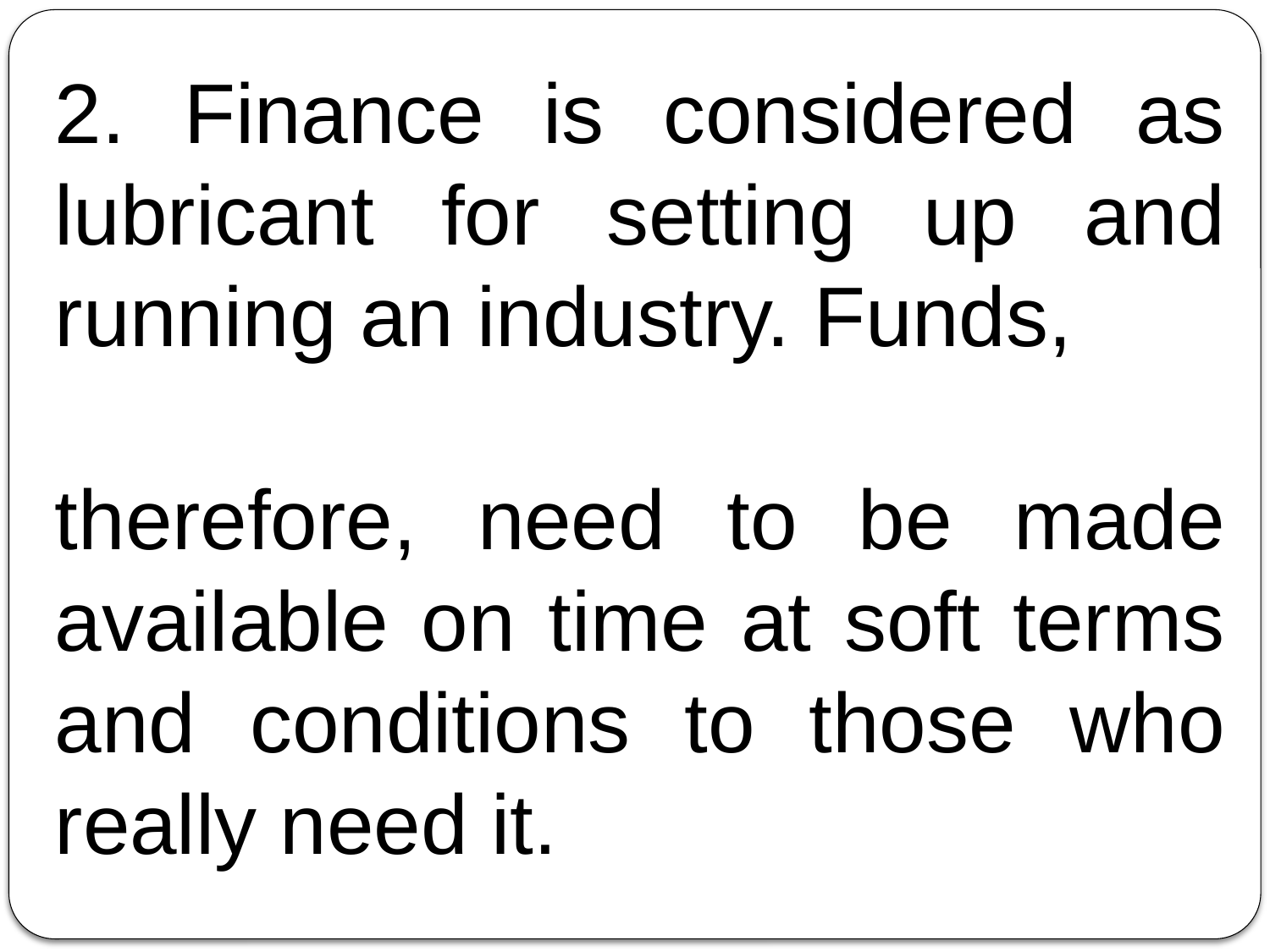

2. Finance is considered as lubricant for setting up and running an industry. Funds,

therefore, need to be made available on time at soft terms and conditions to those who really need it.